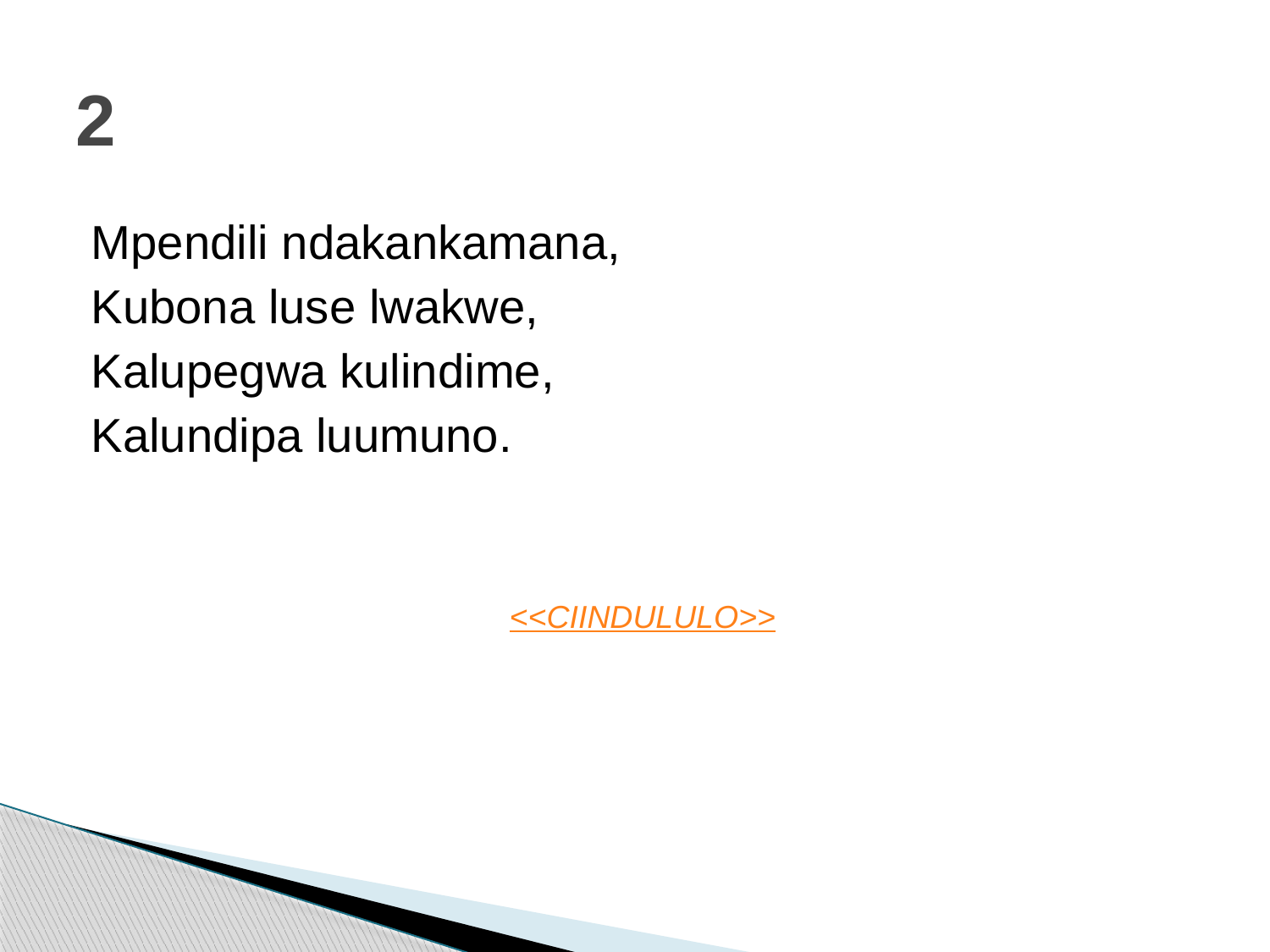

# 2
Mpendili ndakankamana,
Kubona luse lwakwe,
Kalupegwa kulindime,
Kalundipa luumuno.

<<CIINDULULO>>